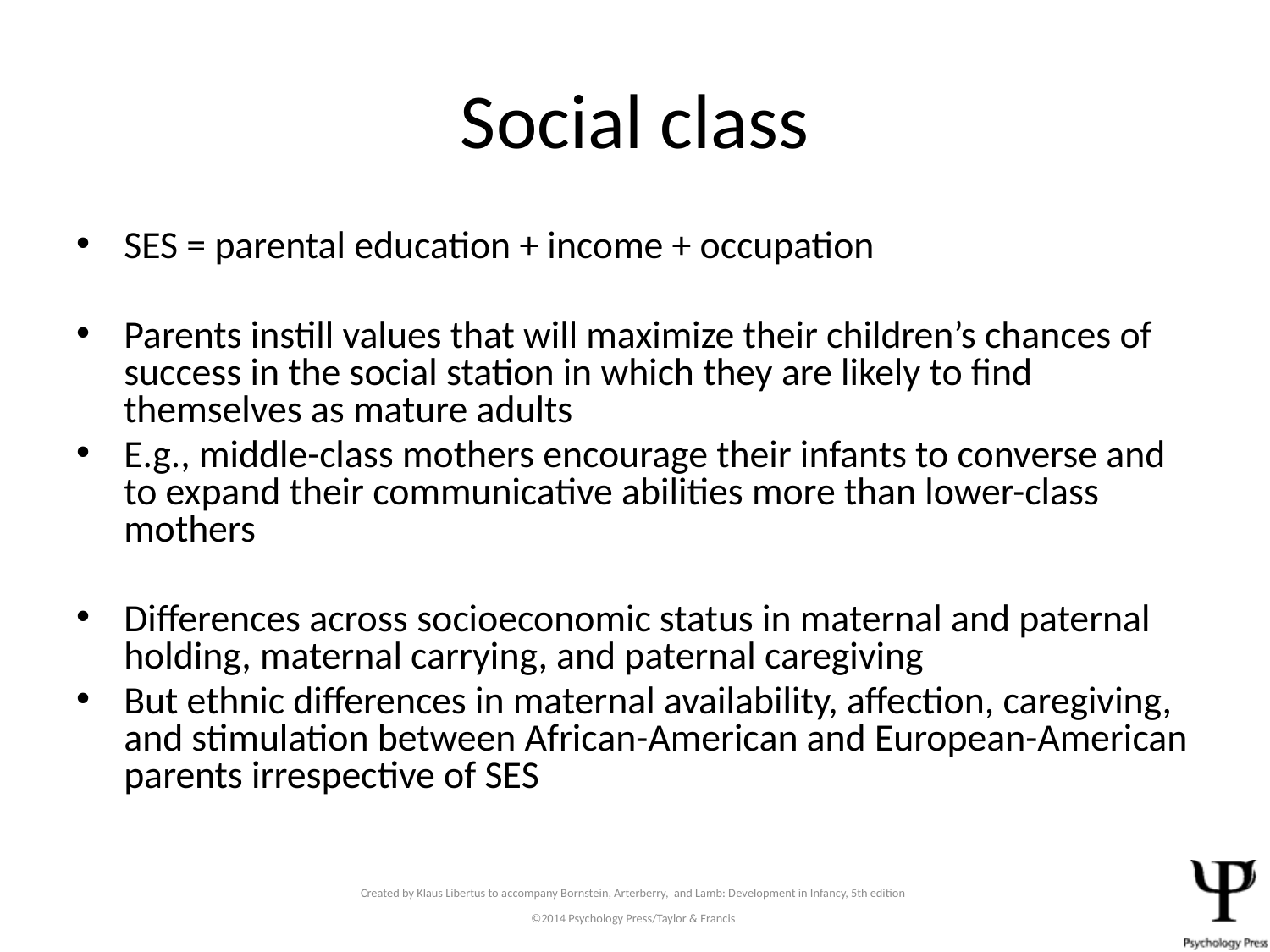

# Social class
SES = parental education + income + occupation

Parents instill values that will maximize their children’s chances of success in the social station in which they are likely to find themselves as mature adults
E.g., middle-class mothers encourage their infants to converse and to expand their communicative abilities more than lower-class mothers

Differences across socioeconomic status in maternal and paternal holding, maternal carrying, and paternal caregiving
But ethnic differences in maternal availability, affection, caregiving, and stimulation between African-American and European-American parents irrespective of SES
Created by Klaus Libertus to accompany Bornstein, Arterberry,  and Lamb: Development in Infancy, 5th edition
©2014 Psychology Press/Taylor & Francis